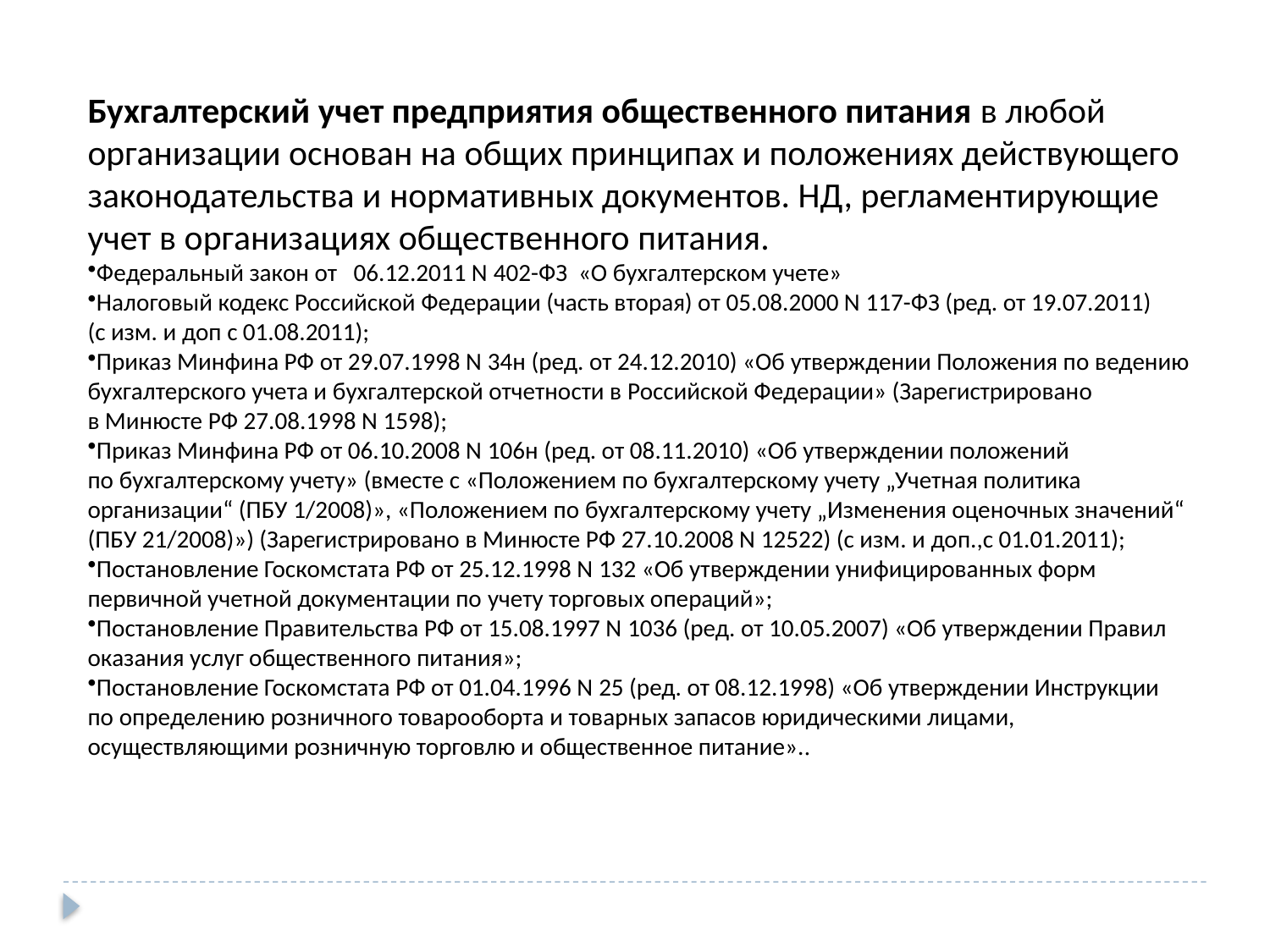

Бухгалтерский учет предприятия общественного питания в любой организации основан на общих принципах и положениях действующего законодательства и нормативных документов. НД, регламентирующие учет в организациях общественного питания.
Федеральный закон от   06.12.2011 N 402-ФЗ  «О бухгалтерском учете»
Налоговый кодекс Российской Федерации (часть вторая) от 05.08.2000 N 117-ФЗ (ред. от 19.07.2011) (с изм. и доп с 01.08.2011);
Приказ Минфина РФ от 29.07.1998 N 34н (ред. от 24.12.2010) «Об утверждении Положения по ведению бухгалтерского учета и бухгалтерской отчетности в Российской Федерации» (Зарегистрировано в Минюсте РФ 27.08.1998 N 1598);
Приказ Минфина РФ от 06.10.2008 N 106н (ред. от 08.11.2010) «Об утверждении положений по бухгалтерскому учету» (вместе с «Положением по бухгалтерскому учету „Учетная политика организации“ (ПБУ 1/2008)», «Положением по бухгалтерскому учету „Изменения оценочных значений“ (ПБУ 21/2008)») (Зарегистрировано в Минюсте РФ 27.10.2008 N 12522) (с изм. и доп.,с 01.01.2011);
Постановление Госкомстата РФ от 25.12.1998 N 132 «Об утверждении унифицированных форм первичной учетной документации по учету торговых операций»;
Постановление Правительства РФ от 15.08.1997 N 1036 (ред. от 10.05.2007) «Об утверждении Правил оказания услуг общественного питания»;
Постановление Госкомстата РФ от 01.04.1996 N 25 (ред. от 08.12.1998) «Об утверждении Инструкции по определению розничного товарооборта и товарных запасов юридическими лицами, осуществляющими розничную торговлю и общественное питание»..